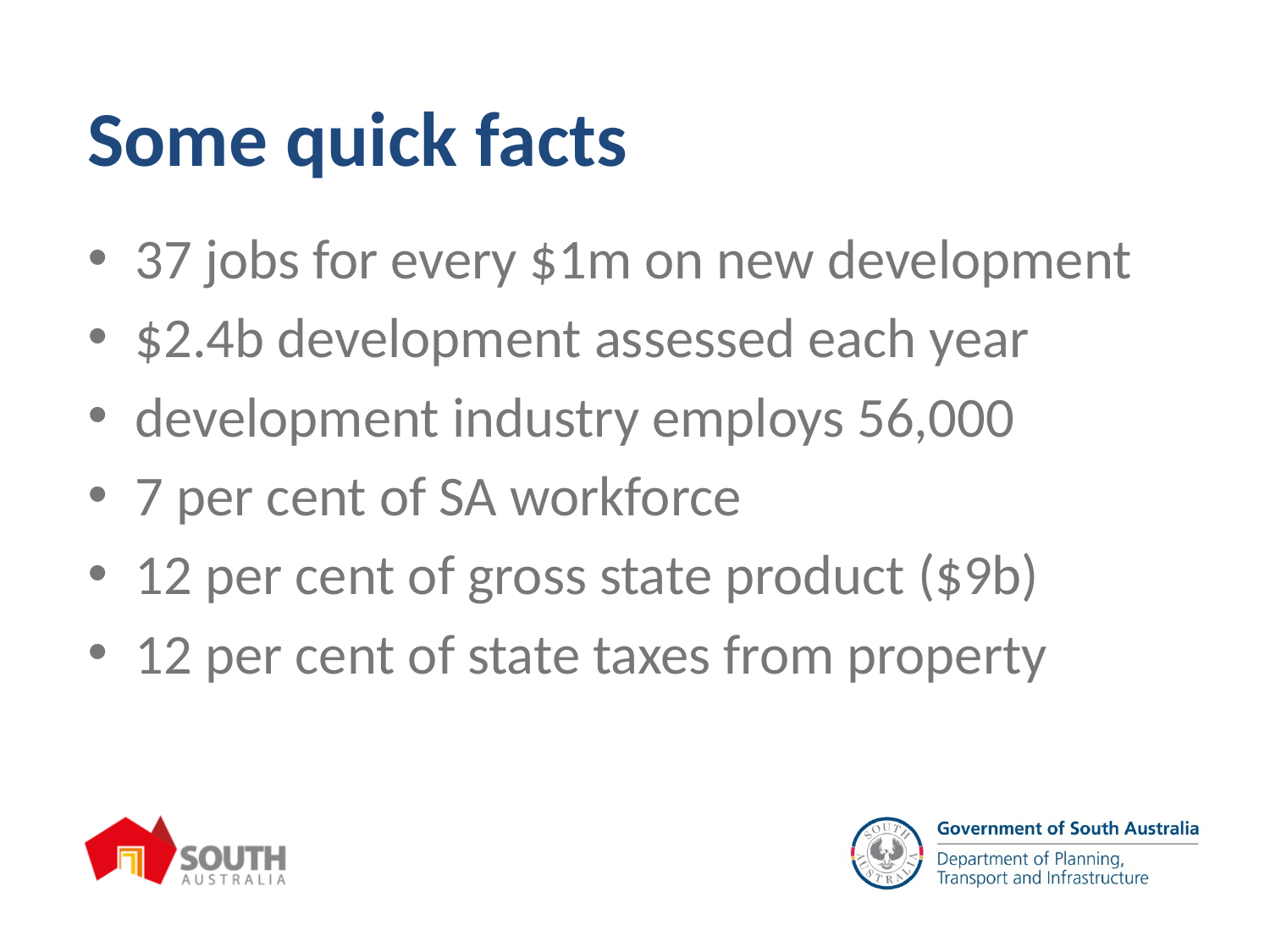

# Some quick facts
37 jobs for every $1m on new development
$2.4b development assessed each year
development industry employs 56,000
7 per cent of SA workforce
12 per cent of gross state product ($9b)
12 per cent of state taxes from property